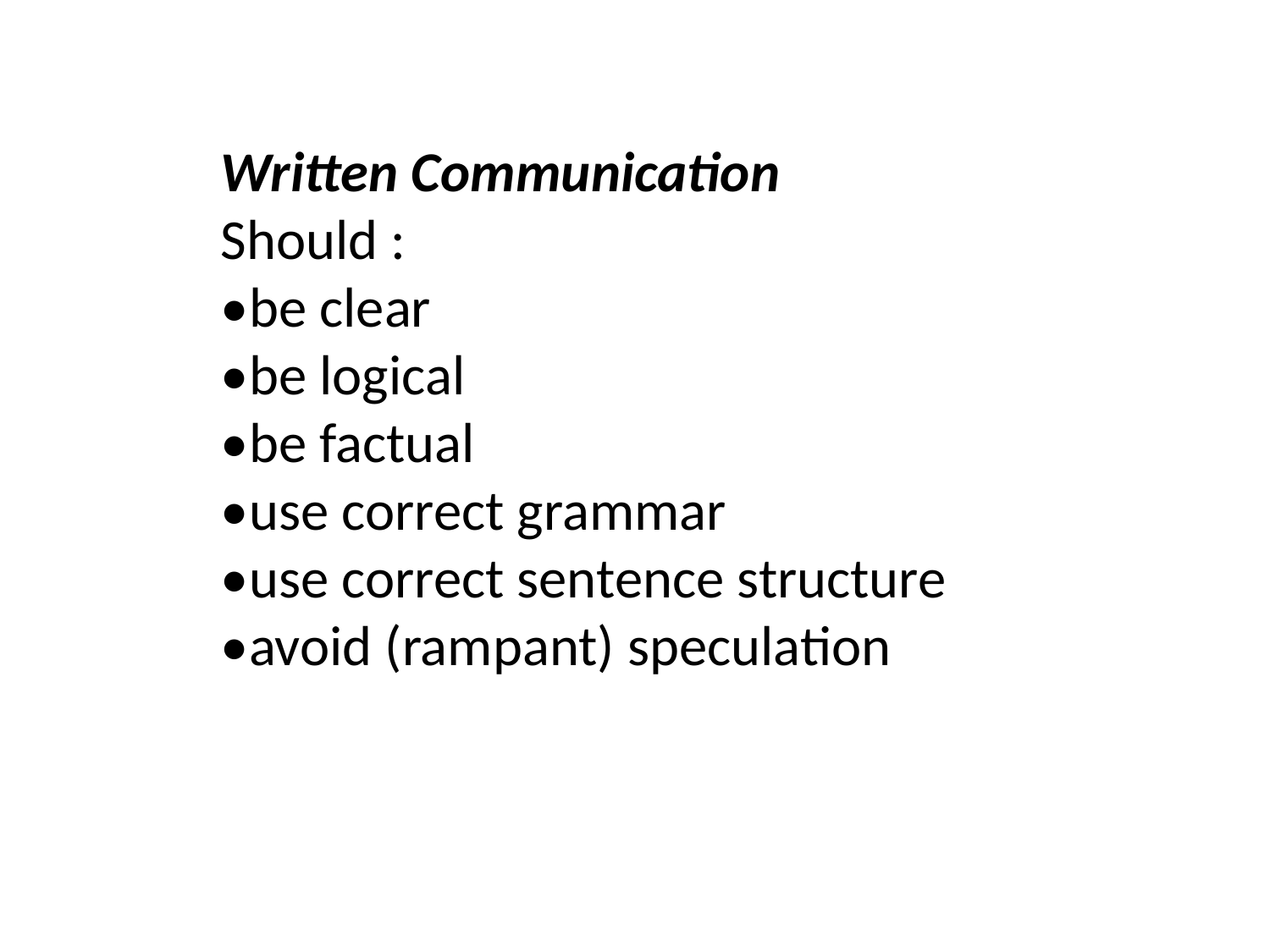

Written Communication
Should :
•be clear
•be logical
•be factual
•use correct grammar
•use correct sentence structure
•avoid (rampant) speculation